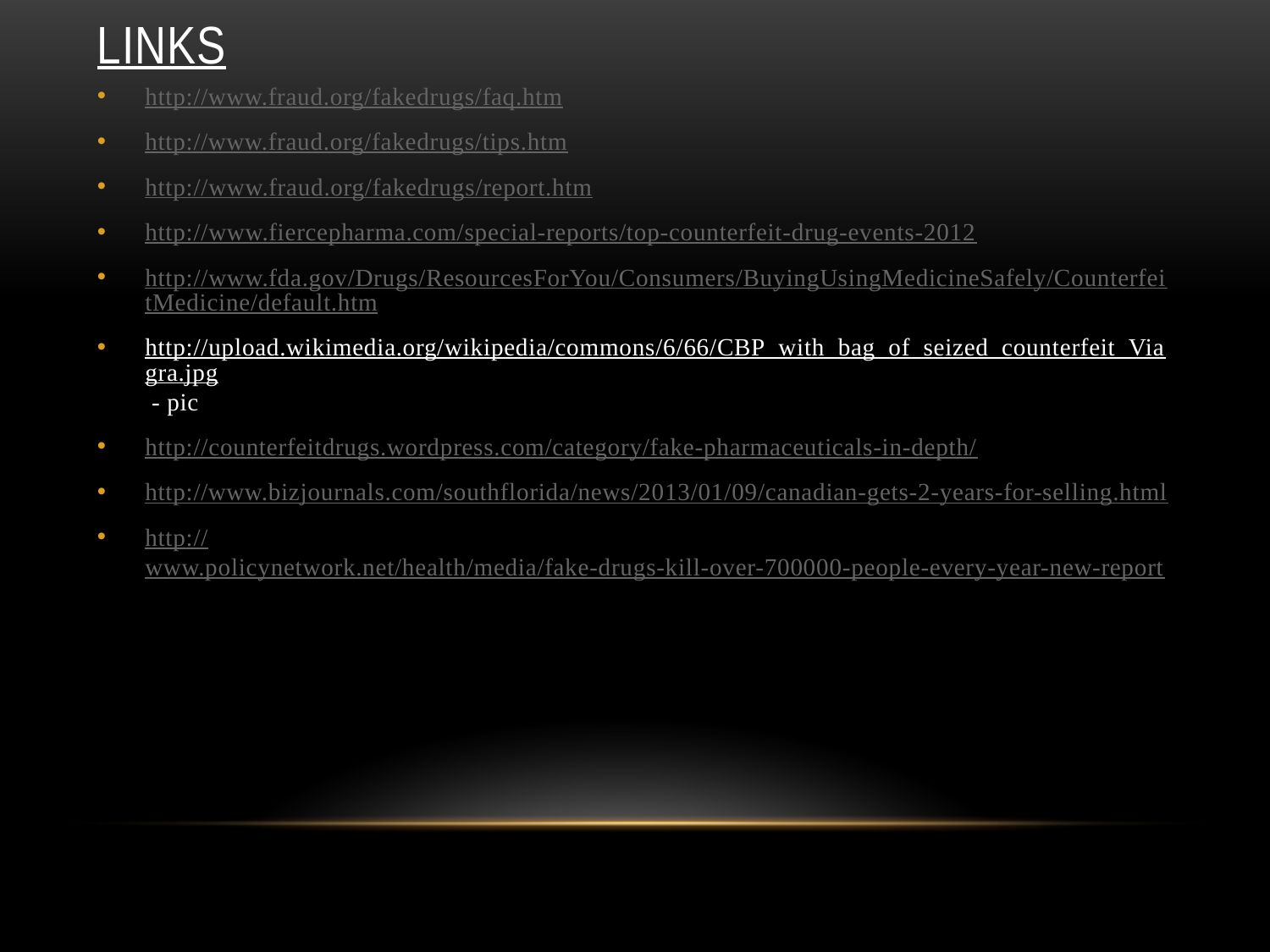

# links
http://www.fraud.org/fakedrugs/faq.htm
http://www.fraud.org/fakedrugs/tips.htm
http://www.fraud.org/fakedrugs/report.htm
http://www.fiercepharma.com/special-reports/top-counterfeit-drug-events-2012
http://www.fda.gov/Drugs/ResourcesForYou/Consumers/BuyingUsingMedicineSafely/CounterfeitMedicine/default.htm
http://upload.wikimedia.org/wikipedia/commons/6/66/CBP_with_bag_of_seized_counterfeit_Viagra.jpg - pic
http://counterfeitdrugs.wordpress.com/category/fake-pharmaceuticals-in-depth/
http://www.bizjournals.com/southflorida/news/2013/01/09/canadian-gets-2-years-for-selling.html
http://www.policynetwork.net/health/media/fake-drugs-kill-over-700000-people-every-year-new-report